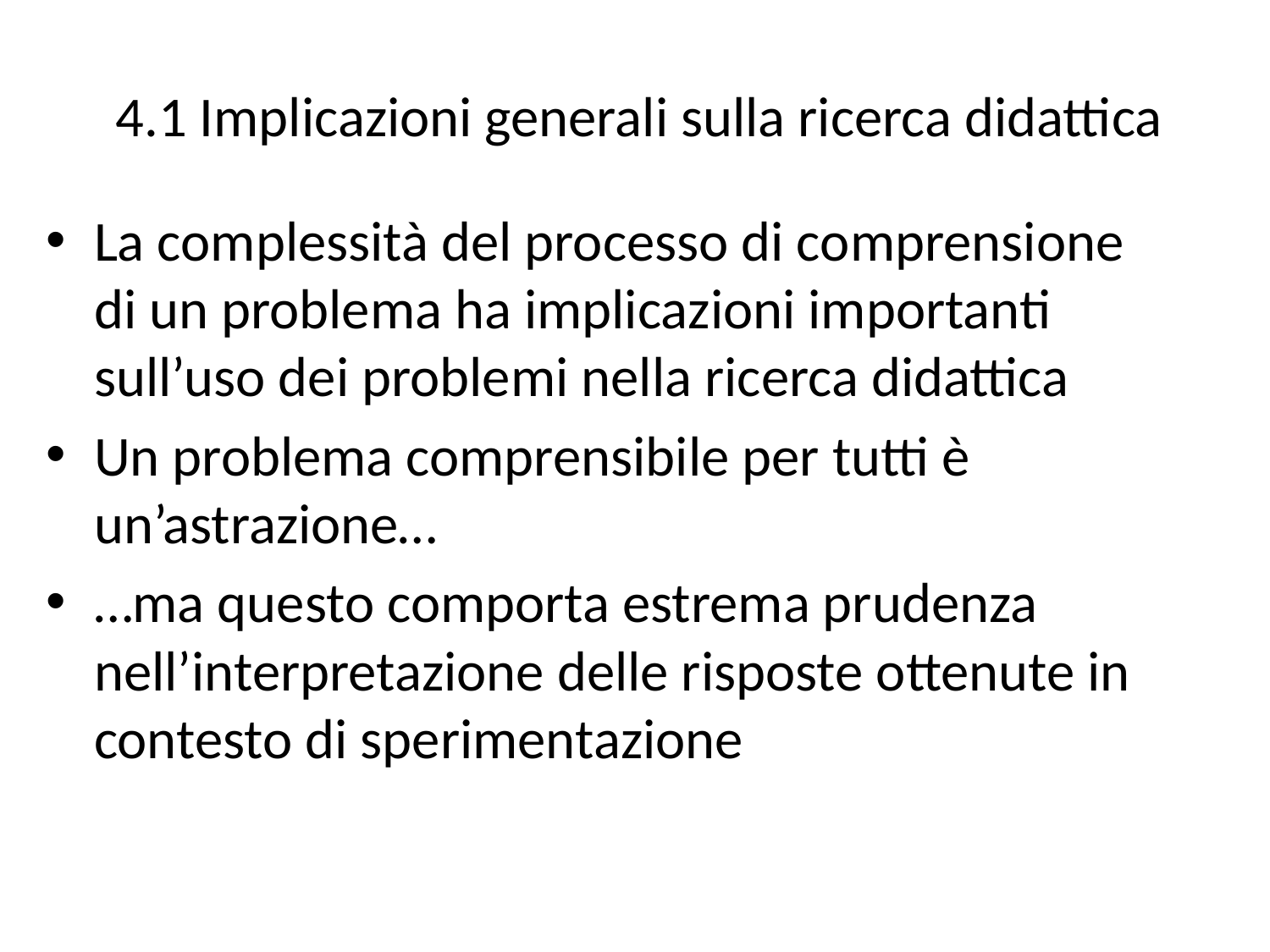

4.1 Implicazioni generali sulla ricerca didattica
La complessità del processo di comprensione di un problema ha implicazioni importanti sull’uso dei problemi nella ricerca didattica
Un problema comprensibile per tutti è un’astrazione…
…ma questo comporta estrema prudenza nell’interpretazione delle risposte ottenute in contesto di sperimentazione